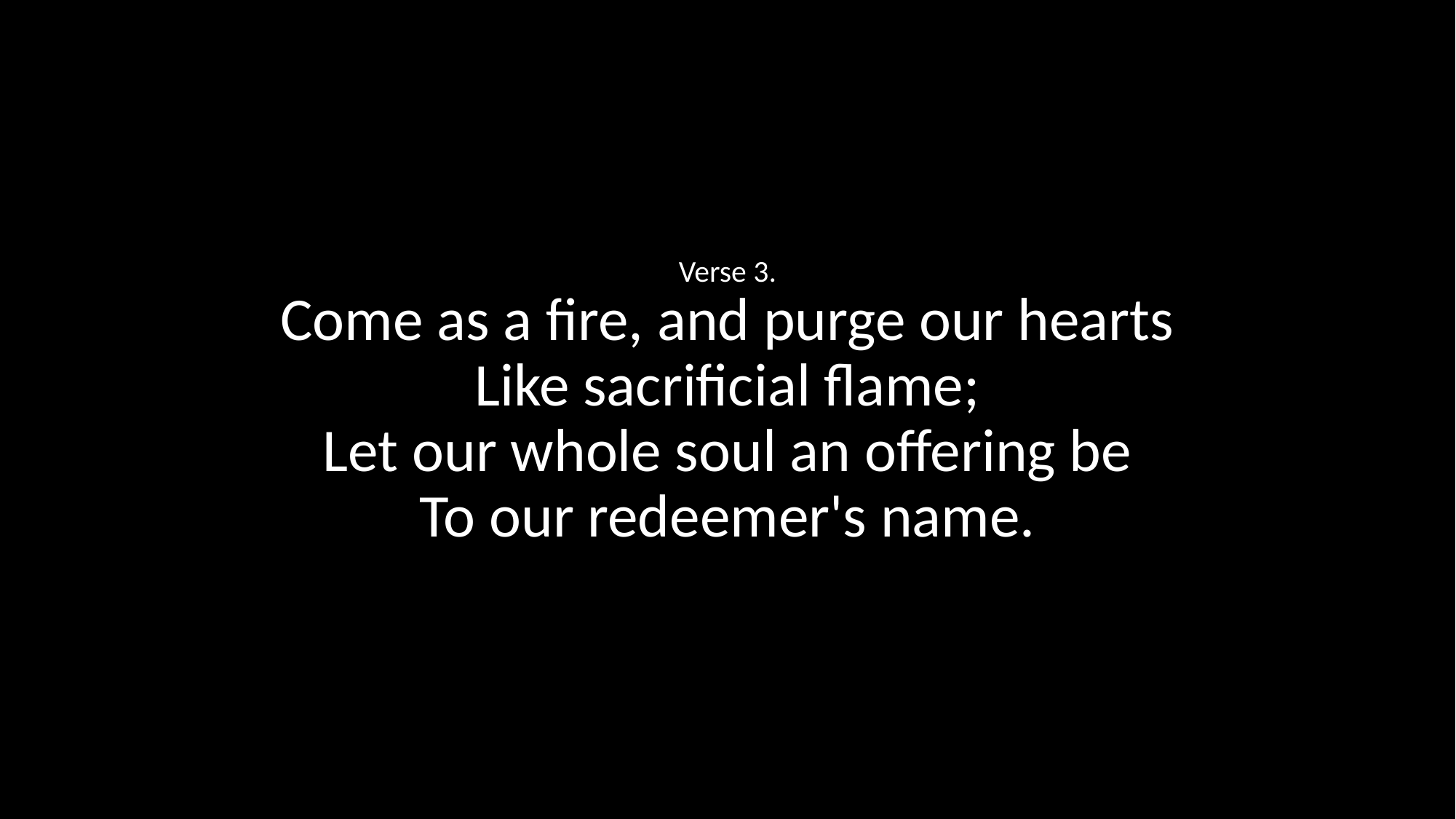

Verse 3.
Come as a fire, and purge our hearts
Like sacrificial flame;
Let our whole soul an offering be
To our redeemer's name.